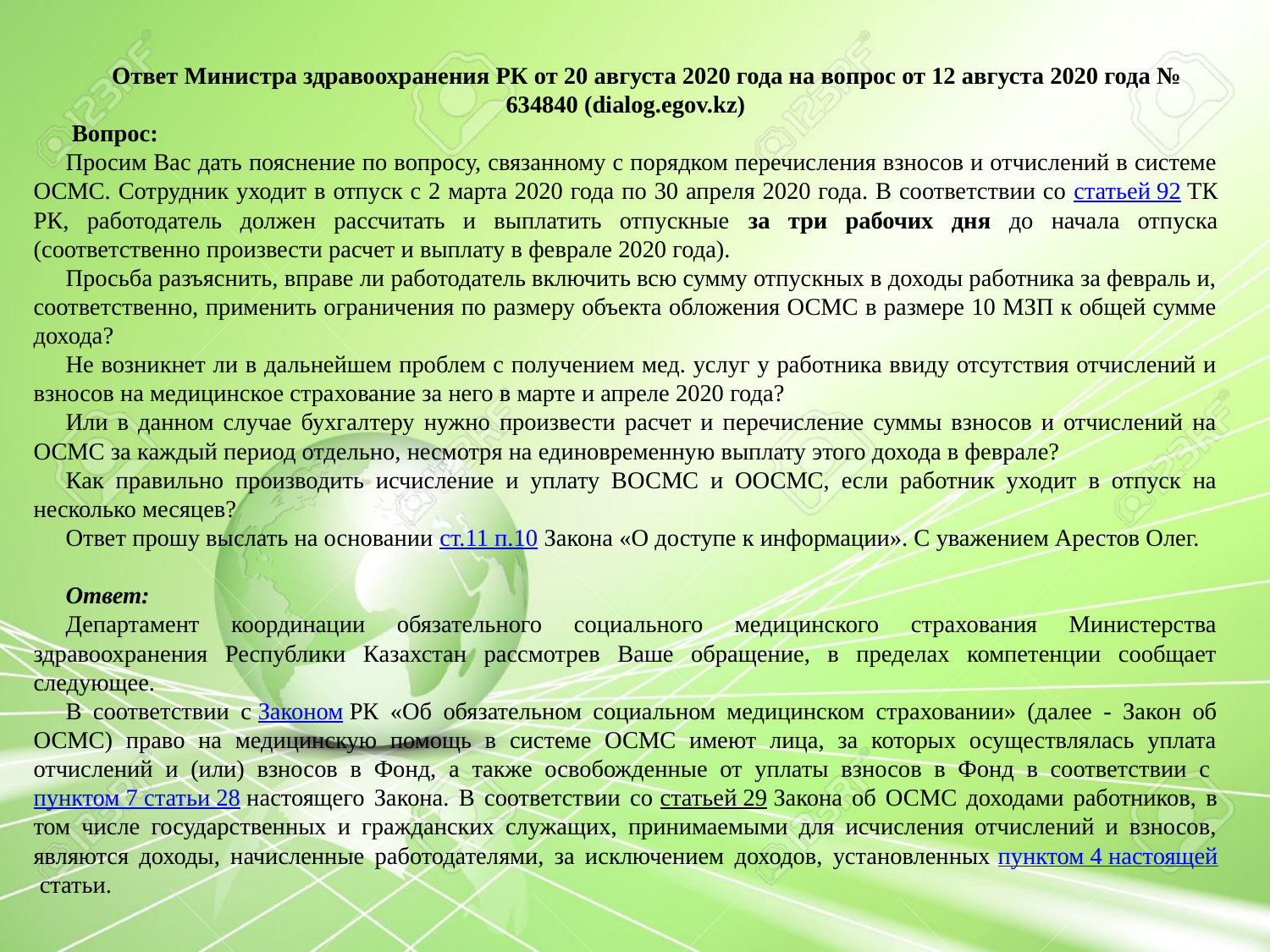

Ответ Министра здравоохранения РК от 20 августа 2020 года на вопрос от 12 августа 2020 года № 634840 (dialog.egov.kz)
 Вопрос:
Просим Вас дать пояснение по вопросу, связанному с порядком перечисления взносов и отчислений в системе ОСМС. Сотрудник уходит в отпуск с 2 марта 2020 года по 30 апреля 2020 года. В соответствии со статьей 92 ТК РК, работодатель должен рассчитать и выплатить отпускные за три рабочих дня до начала отпуска (соответственно произвести расчет и выплату в феврале 2020 года).
Просьба разъяснить, вправе ли работодатель включить всю сумму отпускных в доходы работника за февраль и, соответственно, применить ограничения по размеру объекта обложения ОСМС в размере 10 МЗП к общей сумме дохода?
Не возникнет ли в дальнейшем проблем с получением мед. услуг у работника ввиду отсутствия отчислений и взносов на медицинское страхование за него в марте и апреле 2020 года?
Или в данном случае бухгалтеру нужно произвести расчет и перечисление суммы взносов и отчислений на ОСМС за каждый период отдельно, несмотря на единовременную выплату этого дохода в феврале?
Как правильно производить исчисление и уплату ВОСМС и ООСМС, если работник уходит в отпуск на несколько месяцев?
Ответ прошу выслать на основании ст.11 п.10 Закона «О доступе к информации». С уважением Арестов Олег.

Ответ:
Департамент координации обязательного социального медицинского страхования Министерства здравоохранения Республики Казахстан рассмотрев Ваше обращение, в пределах компетенции сообщает следующее.
В соответствии с Законом РК «Об обязательном социальном медицинском страховании» (далее - Закон об ОСМС) право на медицинскую помощь в системе ОСМС имеют лица, за которых осуществлялась уплата отчислений и (или) взносов в Фонд, а также освобожденные от уплаты взносов в Фонд в соответствии с пунктом 7 статьи 28 настоящего Закона. В соответствии со статьей 29 Закона об ОСМС доходами работников, в том числе государственных и гражданских служащих, принимаемыми для исчисления отчислений и взносов, являются доходы, начисленные работодателями, за исключением доходов, установленных пунктом 4 настоящей статьи.